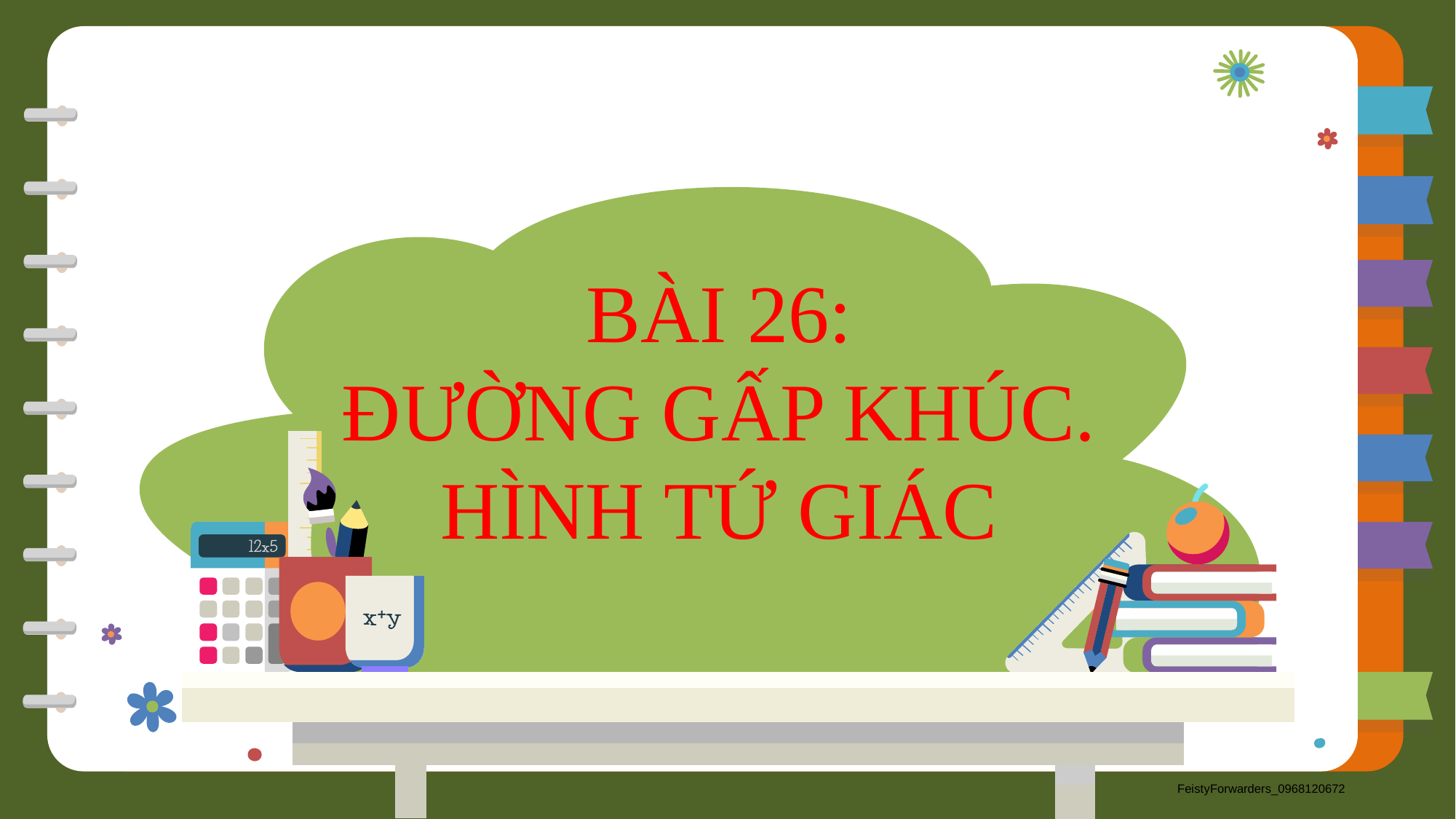

BÀI 26:
ĐƯỜNG GẤP KHÚC.
HÌNH TỨ GIÁC